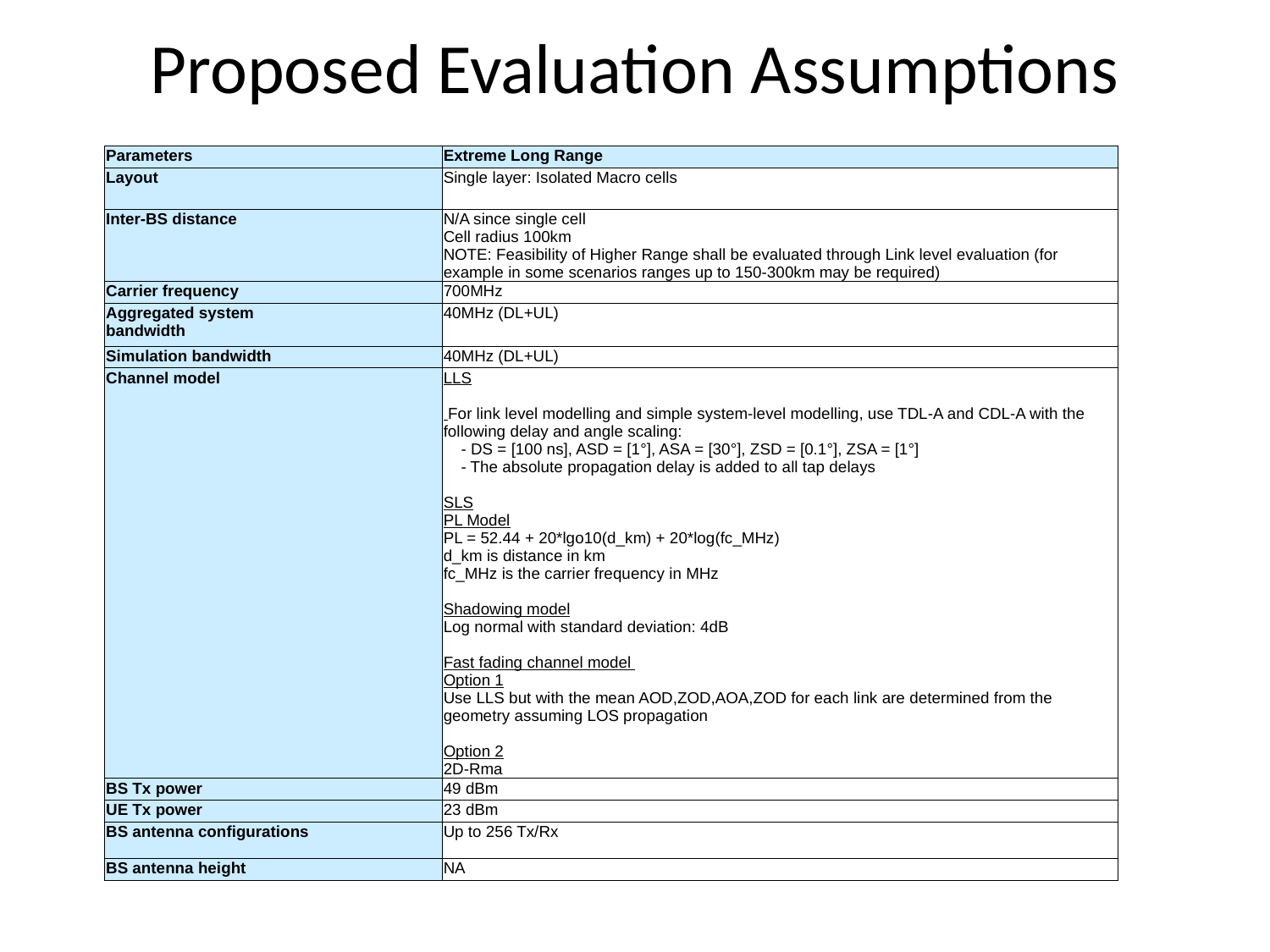

# Proposed Evaluation Assumptions
| Parameters | Extreme Long Range |
| --- | --- |
| Layout | Single layer: Isolated Macro cells |
| Inter-BS distance | N/A since single cell Cell radius 100km NOTE: Feasibility of Higher Range shall be evaluated through Link level evaluation (for example in some scenarios ranges up to 150-300km may be required) |
| Carrier frequency | 700MHz |
| Aggregated system bandwidth | 40MHz (DL+UL) |
| Simulation bandwidth | 40MHz (DL+UL) |
| Channel model | LLS For link level modelling and simple system-level modelling, use TDL-A and CDL-A with the following delay and angle scaling: - DS = [100 ns], ASD = [1°], ASA = [30°], ZSD = [0.1°], ZSA = [1°] - The absolute propagation delay is added to all tap delays SLS PL Model PL = 52.44 + 20\*lgo10(d\_km) + 20\*log(fc\_MHz) d\_km is distance in km fc\_MHz is the carrier frequency in MHz Shadowing model Log normal with standard deviation: 4dB Fast fading channel model Option 1 Use LLS but with the mean AOD,ZOD,AOA,ZOD for each link are determined from the geometry assuming LOS propagation Option 2 2D-Rma |
| BS Tx power | 49 dBm |
| UE Tx power | 23 dBm |
| BS antenna configurations | Up to 256 Tx/Rx |
| BS antenna height | NA |